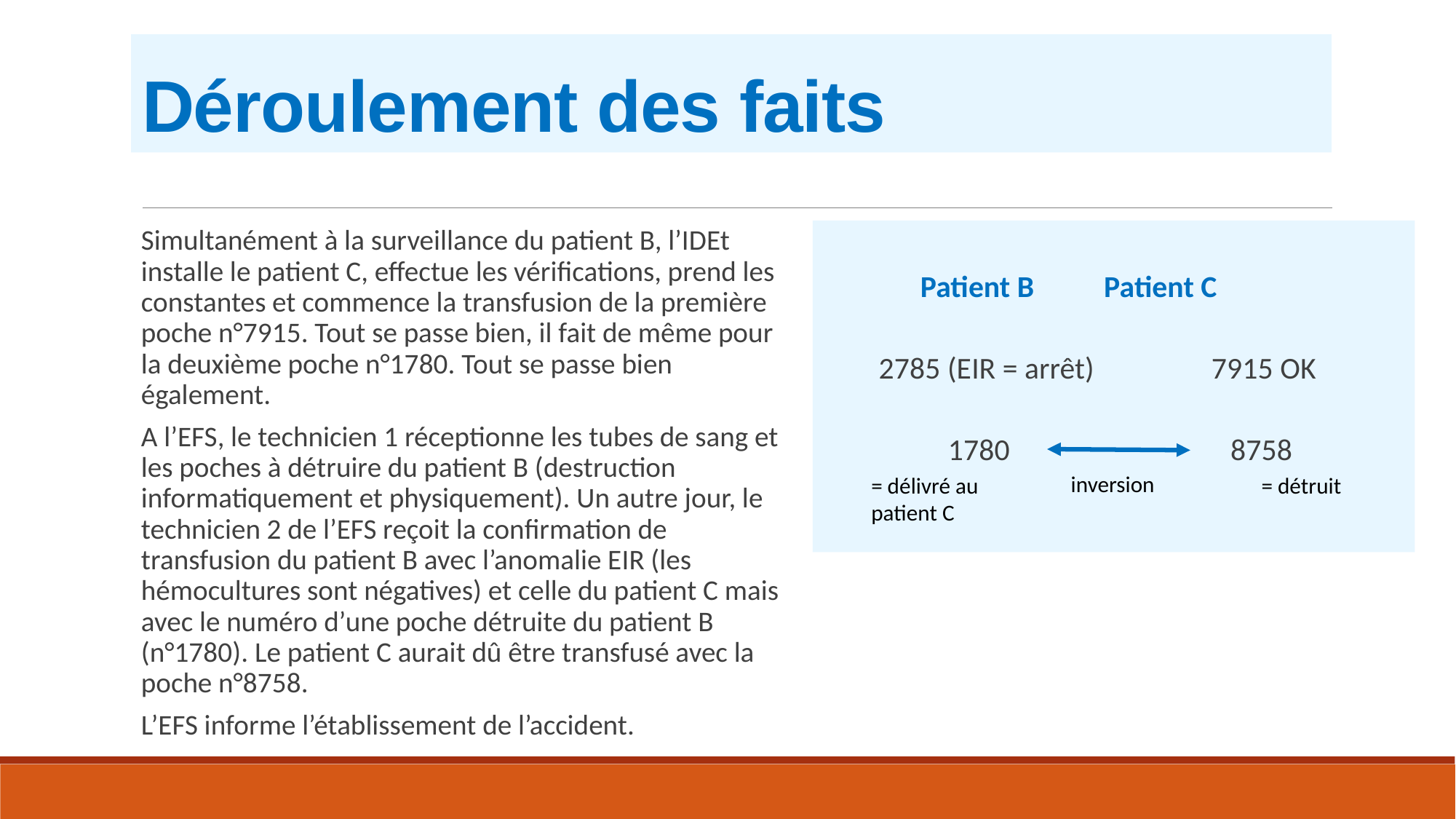

# Déroulement des faits

              Patient B	         Patient C

        2785 (EIR = arrêt)                 7915 OK

                  1780                                8758
Simultanément à la surveillance du patient B, l’IDEt installe le patient C, effectue les vérifications, prend les constantes et commence la transfusion de la première poche n°7915. Tout se passe bien, il fait de même pour la deuxième poche n°1780. Tout se passe bien également.
A l’EFS, le technicien 1 réceptionne les tubes de sang et les poches à détruire du patient B (destruction informatiquement et physiquement). Un autre jour, le technicien 2 de l’EFS reçoit la confirmation de transfusion du patient B avec l’anomalie EIR (les hémocultures sont négatives) et celle du patient C mais avec le numéro d’une poche détruite du patient B (n°1780). Le patient C aurait dû être transfusé avec la poche n°8758.
L’EFS informe l’établissement de l’accident.
inversion
= délivré au patient C
= détruit